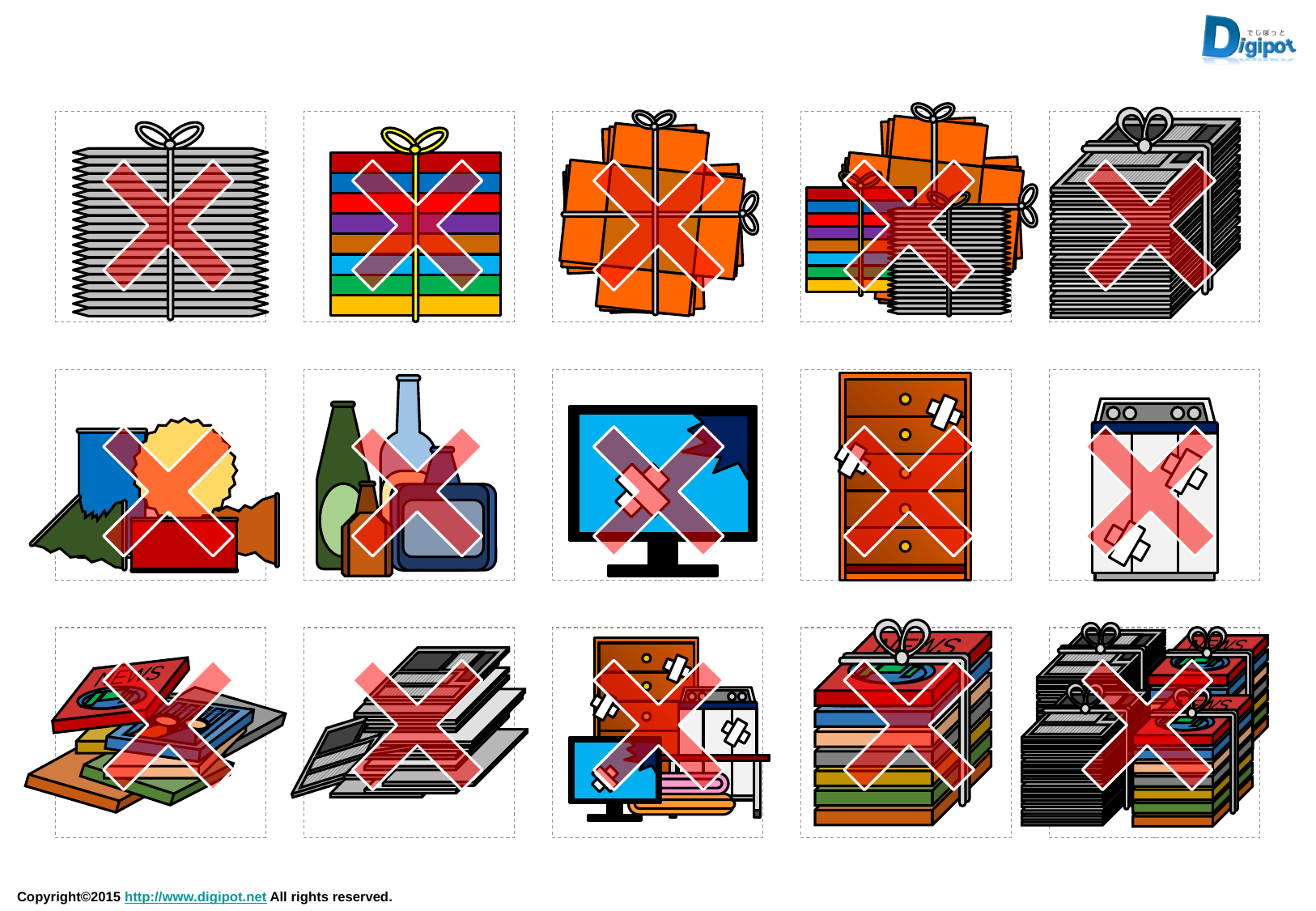

NEWS

Fashion

NEWS

Fashion

NEWS

Fashion

NEWS

Fashion